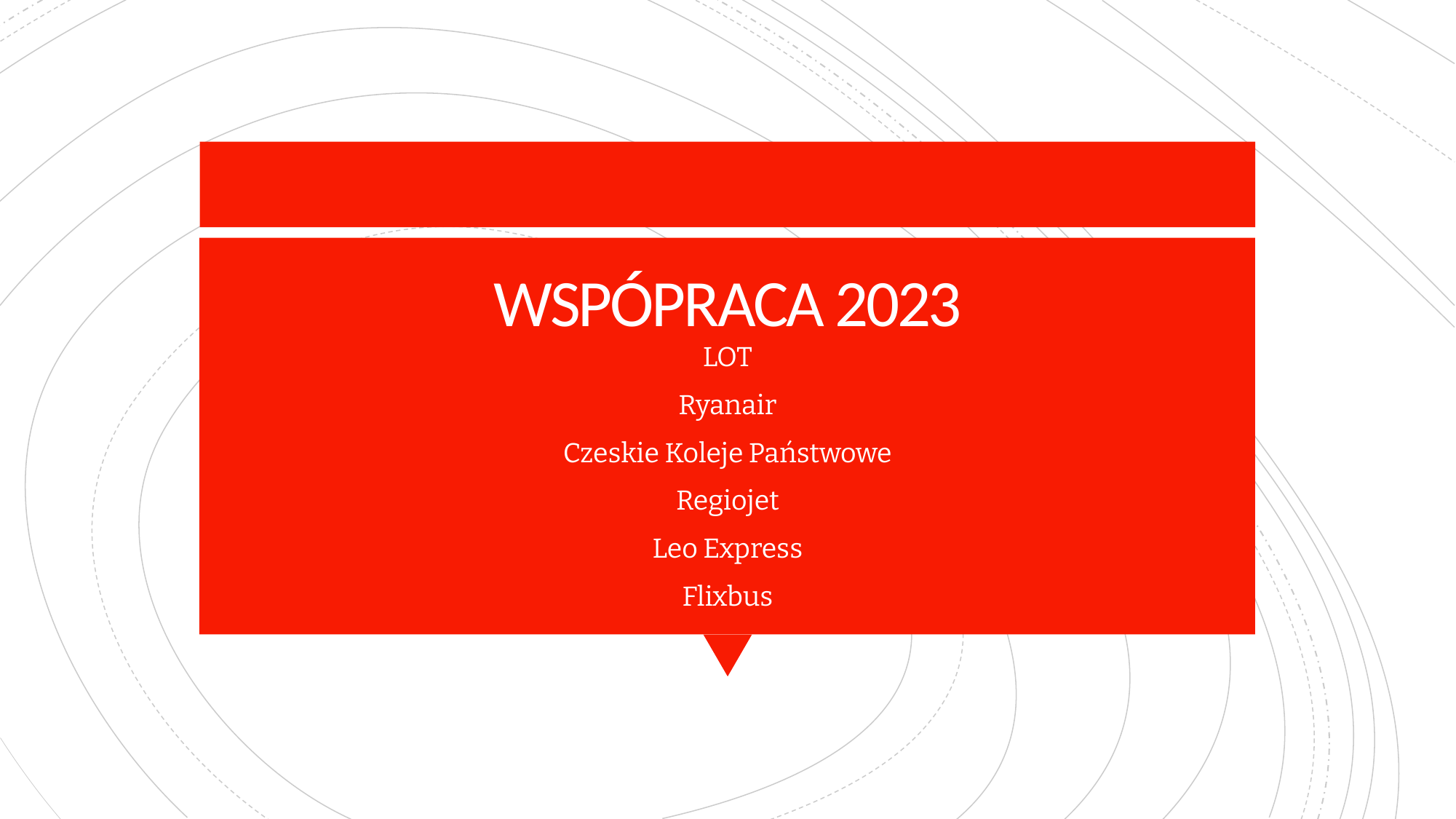

# WSPÓPRACA 2023
LOT
Ryanair
Czeskie Koleje Państwowe
Regiojet
Leo Express
Flixbus